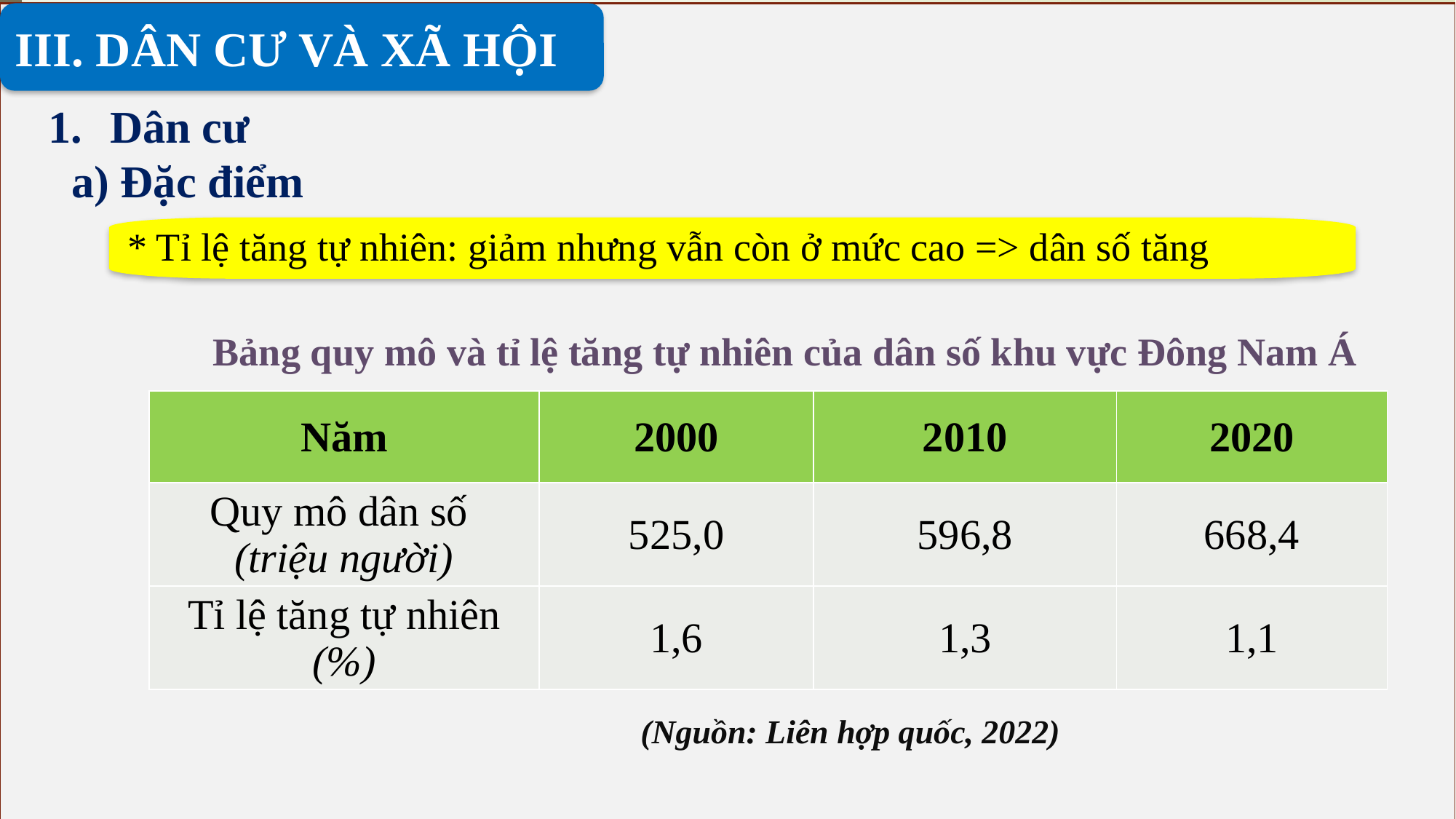

III. DÂN CƯ VÀ XÃ HỘI
Dân cư
  a) Đặc điểm

#
* Tỉ lệ tăng tự nhiên: giảm nhưng vẫn còn ở mức cao => dân số tăng
Bảng quy mô và tỉ lệ tăng tự nhiên của dân số khu vực Đông Nam Á
| Năm | 2000 | 2010 | 2020 |
| --- | --- | --- | --- |
| Quy mô dân số (triệu người) | 525,0 | 596,8 | 668,4 |
| Tỉ lệ tăng tự nhiên (%) | 1,6 | 1,3 | 1,1 |
(Nguồn: Liên hợp quốc, 2022)